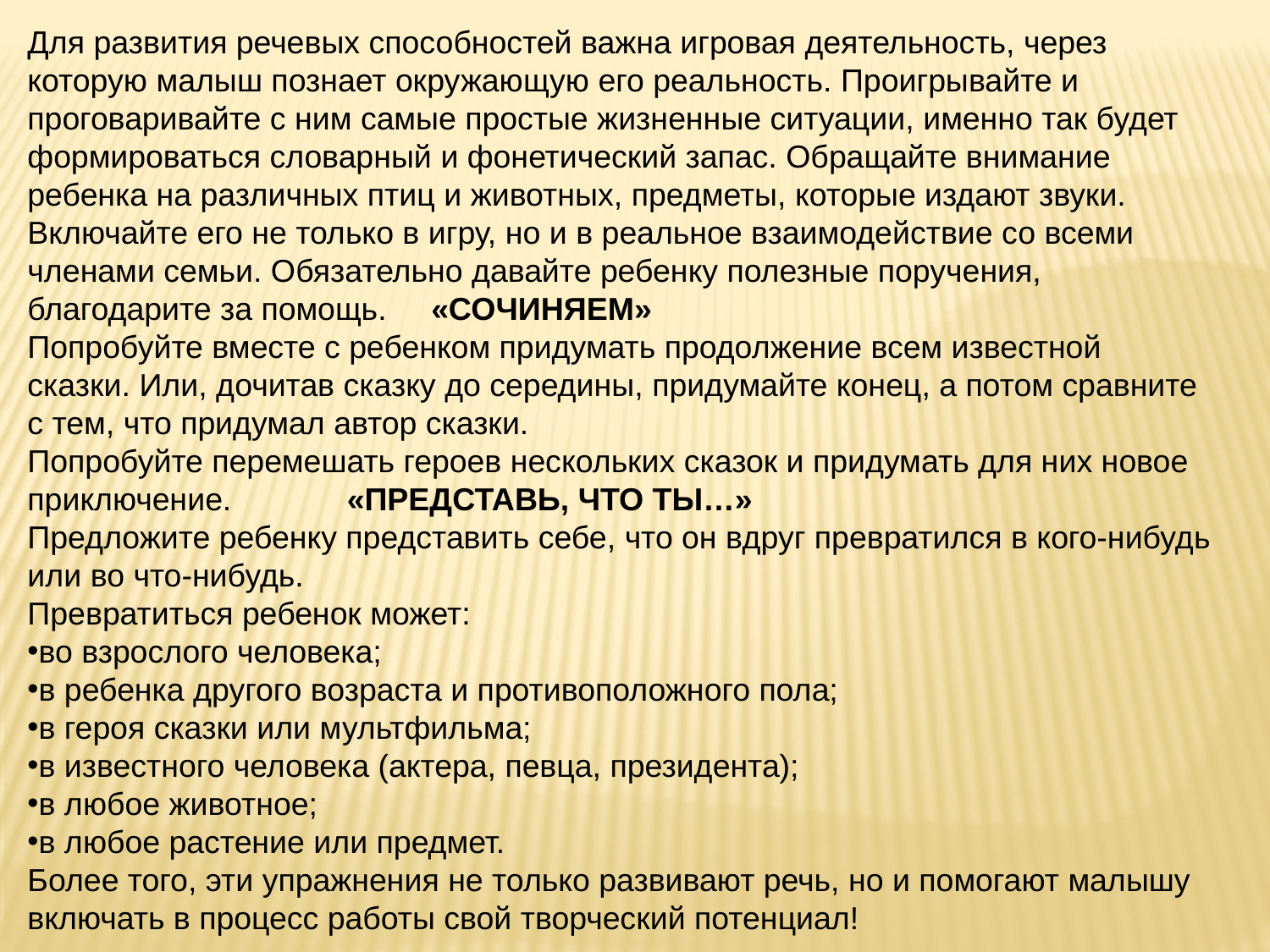

Для развития речевых способностей важна игровая деятельность, через которую малыш познает окружающую его реальность. Проигрывайте и проговаривайте с ним самые простые жизненные ситуации, именно так будет формироваться словарный и фонетический запас. Обращайте внимание ребенка на различных птиц и животных, предметы, которые издают звуки. Включайте его не только в игру, но и в реальное взаимодействие со всеми членами семьи. Обязательно давайте ребенку полезные поручения, благодарите за помощь.     «СОЧИНЯЕМ»
Попробуйте вместе с ребенком придумать продолжение всем известной сказки. Или, дочитав сказку до середины, придумайте конец, а потом сравните с тем, что придумал автор сказки.
Попробуйте перемешать героев нескольких сказок и придумать для них новое приключение.             «ПРЕДСТАВЬ, ЧТО ТЫ…»
Предложите ребенку представить себе, что он вдруг превратился в кого-нибудь или во что-нибудь.
Превратиться ребенок может:
во взрослого человека;
в ребенка другого возраста и противоположного пола;
в героя сказки или мультфильма;
в известного человека (актера, певца, президента);
в любое животное;
в любое растение или предмет.
Более того, эти упражнения не только развивают речь, но и помогают малышу включать в процесс работы свой творческий потенциал!